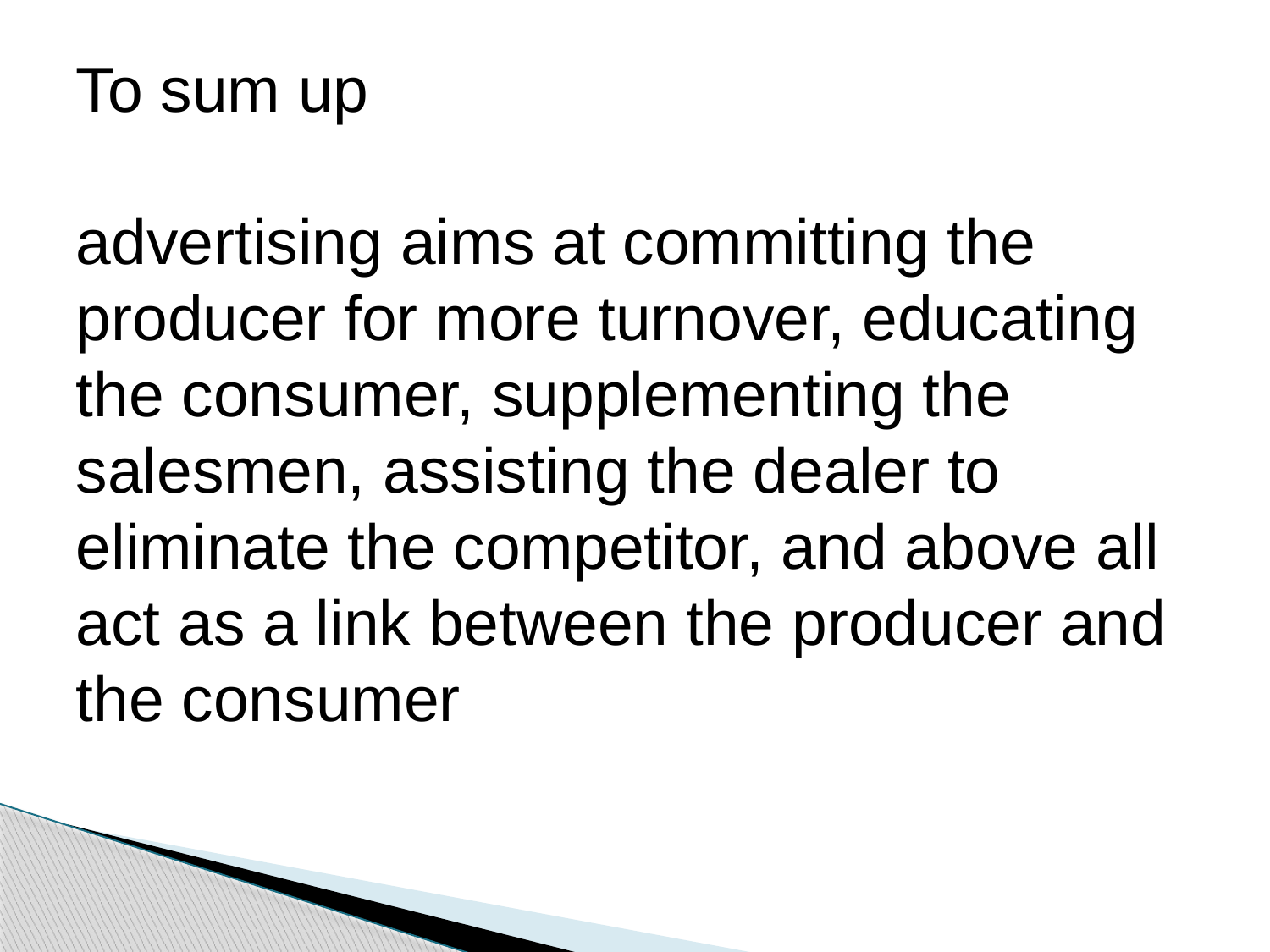

To sum up

advertising aims at committing the producer for more turnover, educating the consumer, supplementing the salesmen, assisting the dealer to eliminate the competitor, and above all act as a link between the producer and the consumer